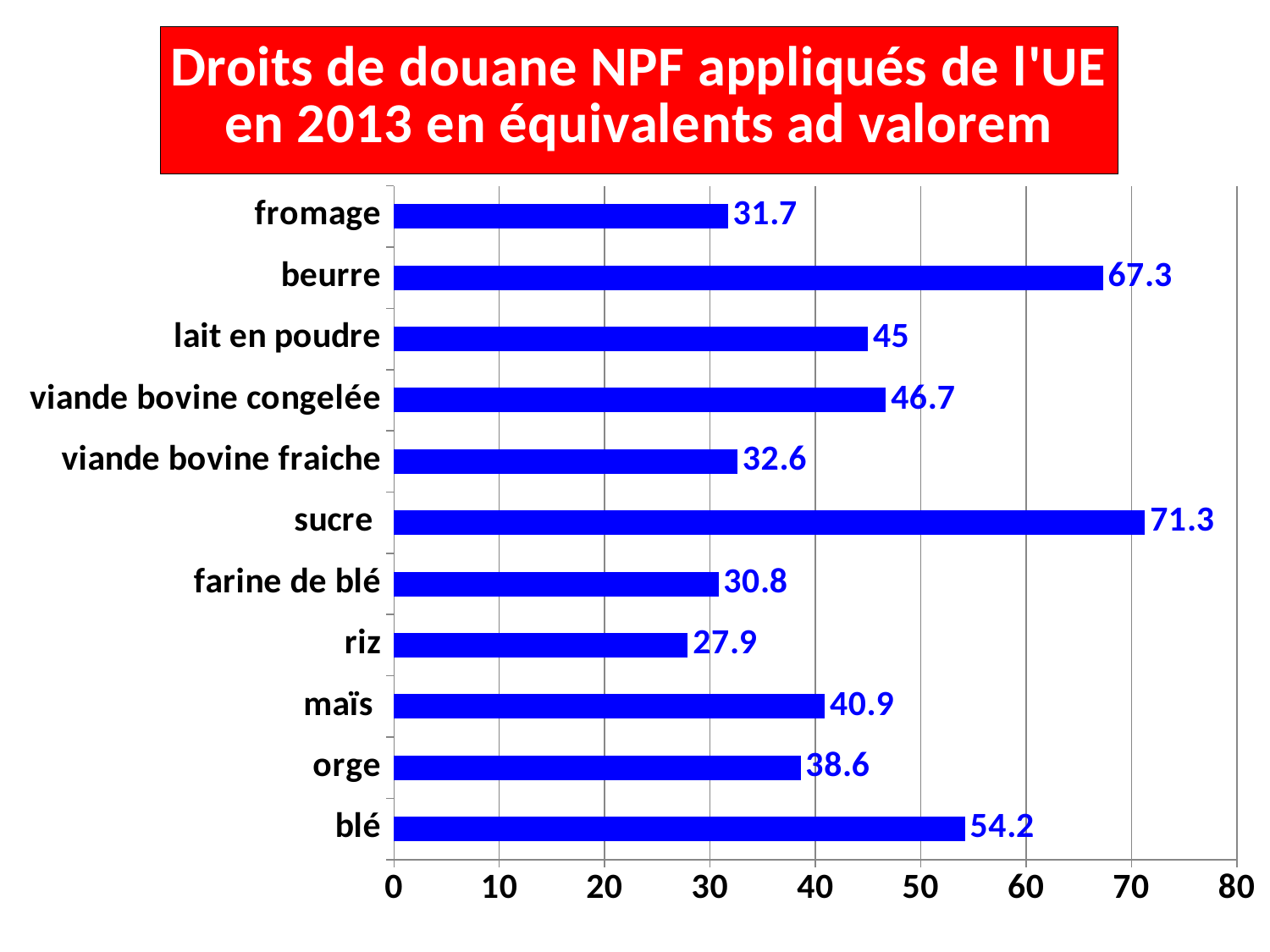

### Chart: Droits de douane NPF appliqués de l'UE en 2013 en équivalents ad valorem

| Category |  |
|---|---|
| blé | 54.2 |
| orge | 38.6 |
| maïs  | 40.9 |
| riz | 27.9 |
| farine de blé | 30.8 |
| sucre  | 71.3 |
| viande bovine fraiche | 32.6 |
| viande bovine congelée | 46.7 |
| lait en poudre | 45.0 |
| beurre | 67.3 |
| fromage | 31.7 |